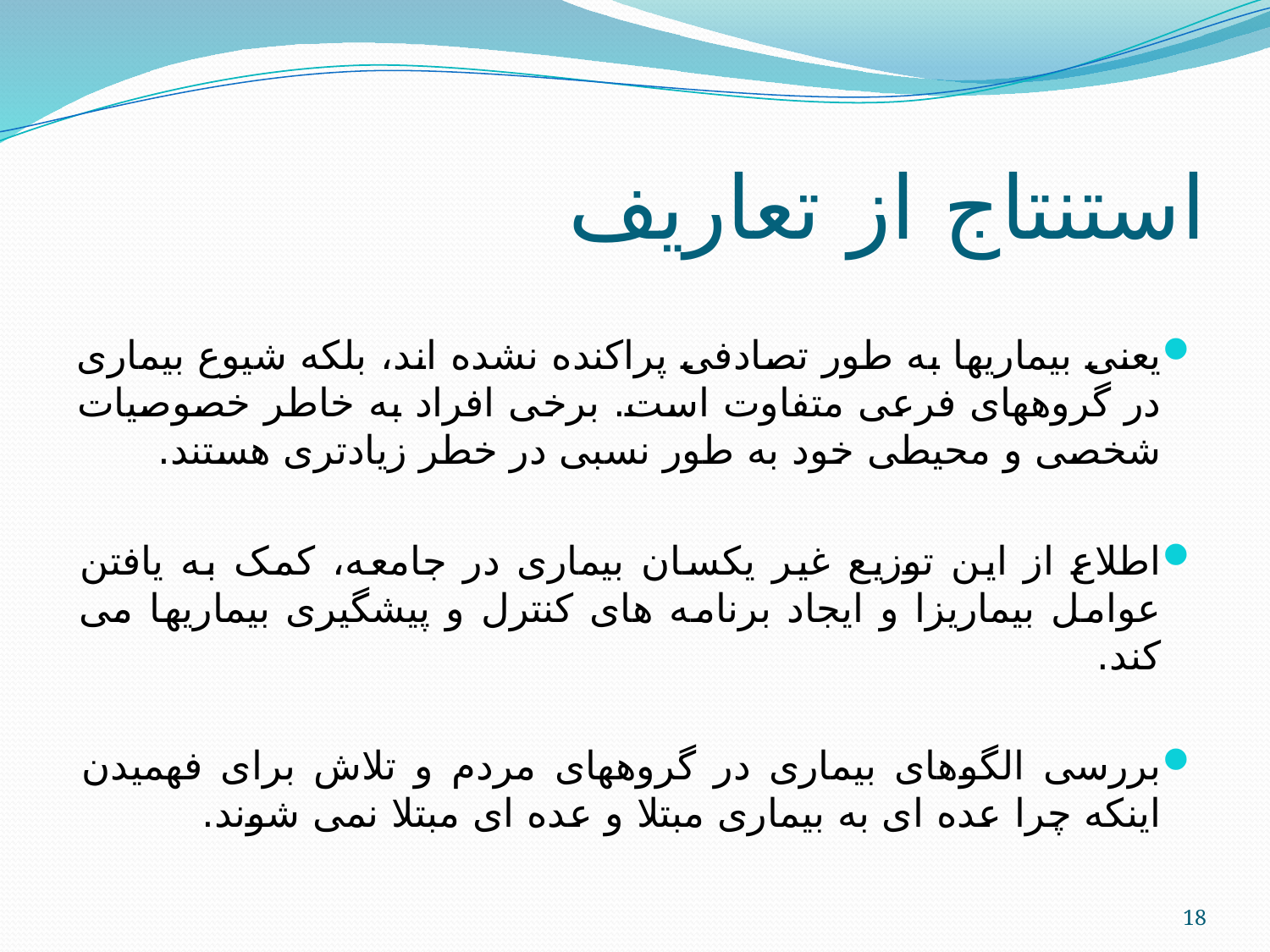

# استنتاج از تعاریف

یعنی بیماریها به طور تصادفی پراکنده نشده اند، بلکه شیوع بیماری در گروههای فرعی متفاوت است. برخی افراد به خاطر خصوصیات شخصی و محیطی خود به طور نسبی در خطر زیادتری هستند.

اطلاع از این توزیع غیر یکسان بیماری در جامعه، کمک به یافتن عوامل بیماریزا و ایجاد برنامه های کنترل و پیشگیری بیماریها می کند.

بررسی الگوهای بیماری در گروههای مردم و تلاش برای فهمیدن اینکه چرا عده ای به بیماری مبتلا و عده ای مبتلا نمی شوند.
18